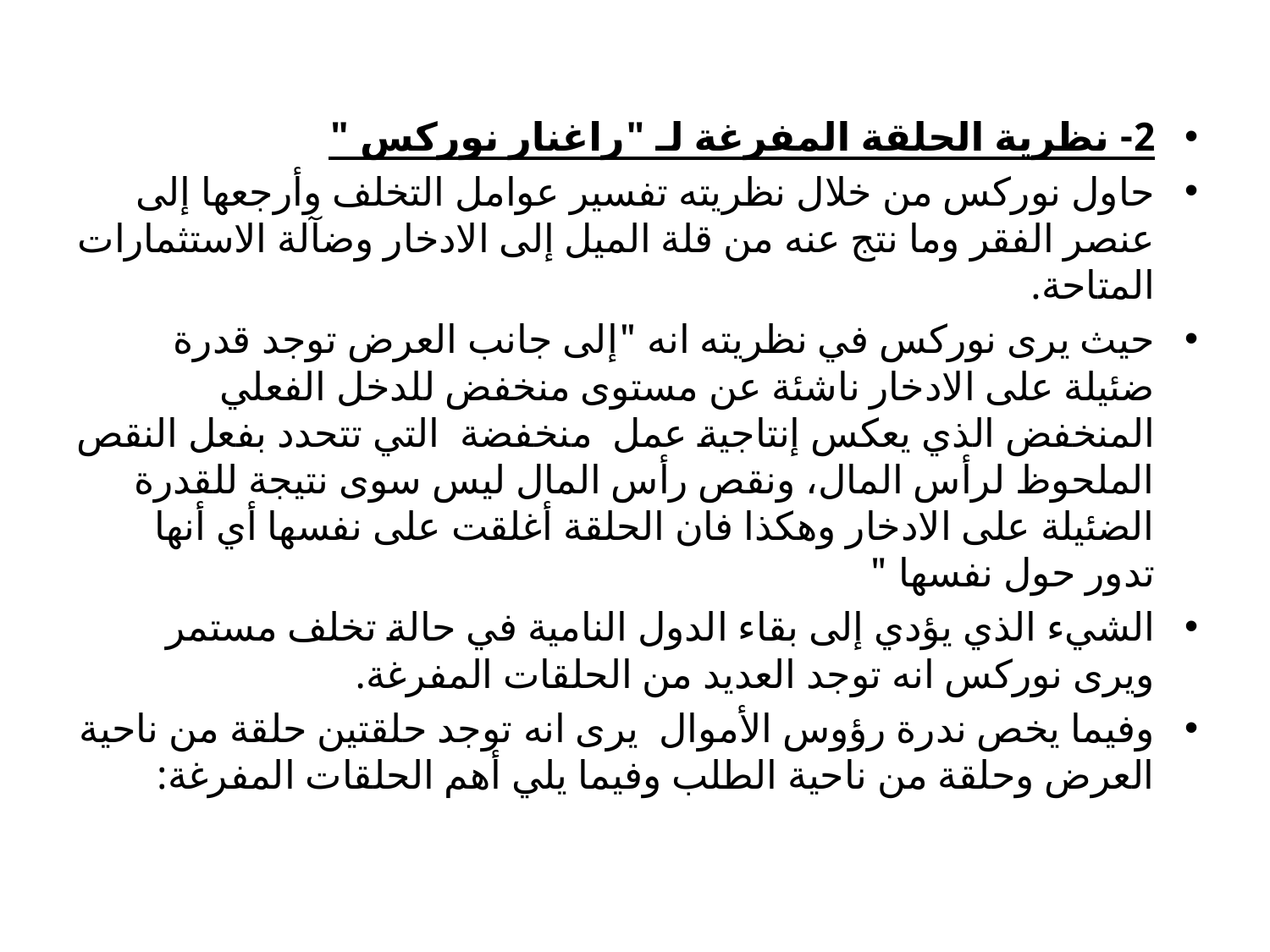

2- نظرية الحلقة المفرغة لـ "راغنار نوركس "
حاول نوركس من خلال نظريته تفسير عوامل التخلف وأرجعها إلى عنصر الفقر وما نتج عنه من قلة الميل إلى الادخار وضآلة الاستثمارات المتاحة.
حيث يرى نوركس في نظريته انه "إلى جانب العرض توجد قدرة ضئيلة على الادخار ناشئة عن مستوى منخفض للدخل الفعلي المنخفض الذي يعكس إنتاجية عمل  منخفضة  التي تتحدد بفعل النقص الملحوظ لرأس المال، ونقص رأس المال ليس سوى نتيجة للقدرة الضئيلة على الادخار وهكذا فان الحلقة أغلقت على نفسها أي أنها تدور حول نفسها "
الشيء الذي يؤدي إلى بقاء الدول النامية في حالة تخلف مستمر ويرى نوركس انه توجد العديد من الحلقات المفرغة.
وفيما يخص ندرة رؤوس الأموال  يرى انه توجد حلقتين حلقة من ناحية العرض وحلقة من ناحية الطلب وفيما يلي أهم الحلقات المفرغة: